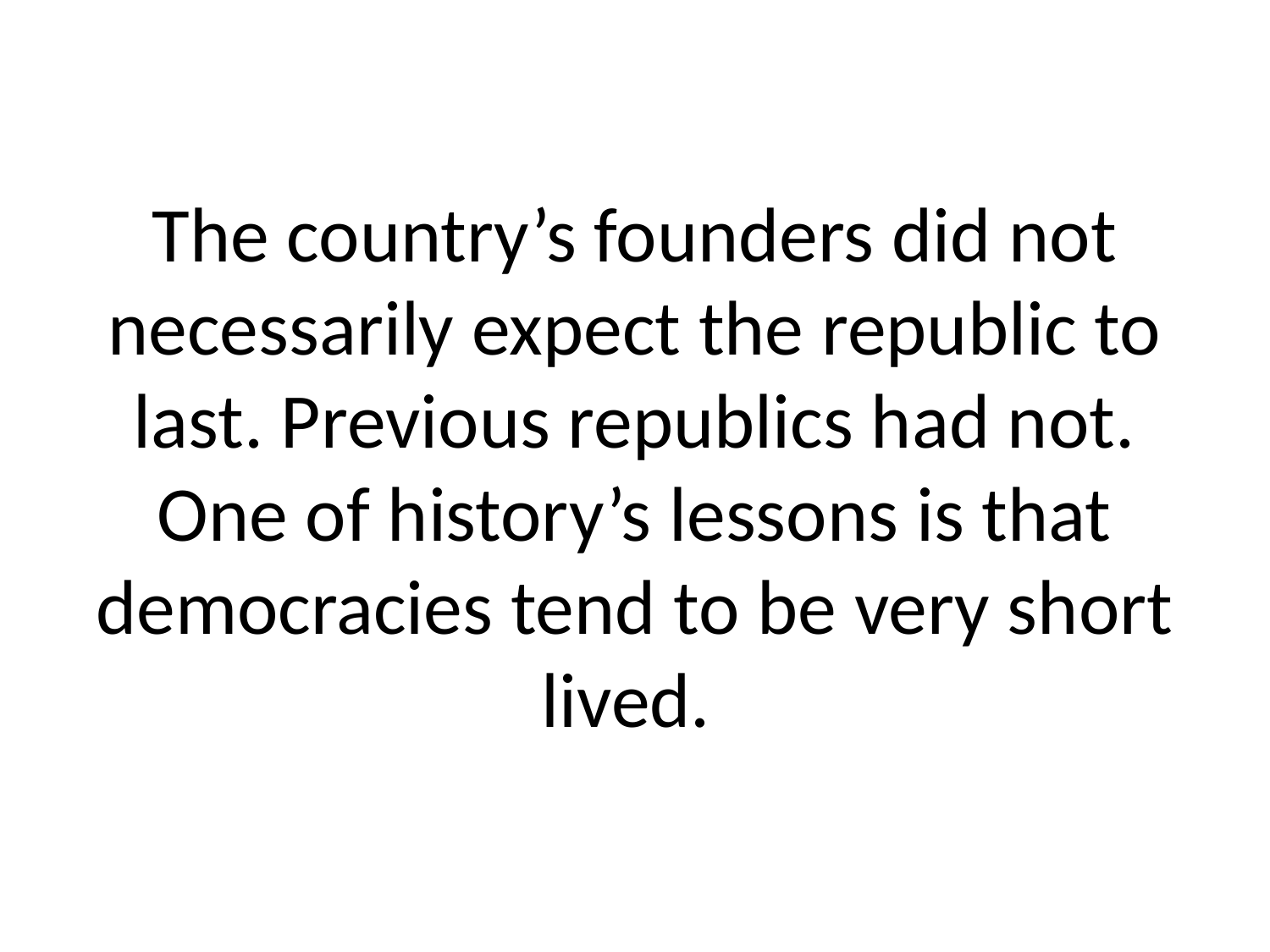

# The country’s founders did not necessarily expect the republic to last. Previous republics had not. One of history’s lessons is that democracies tend to be very short lived.